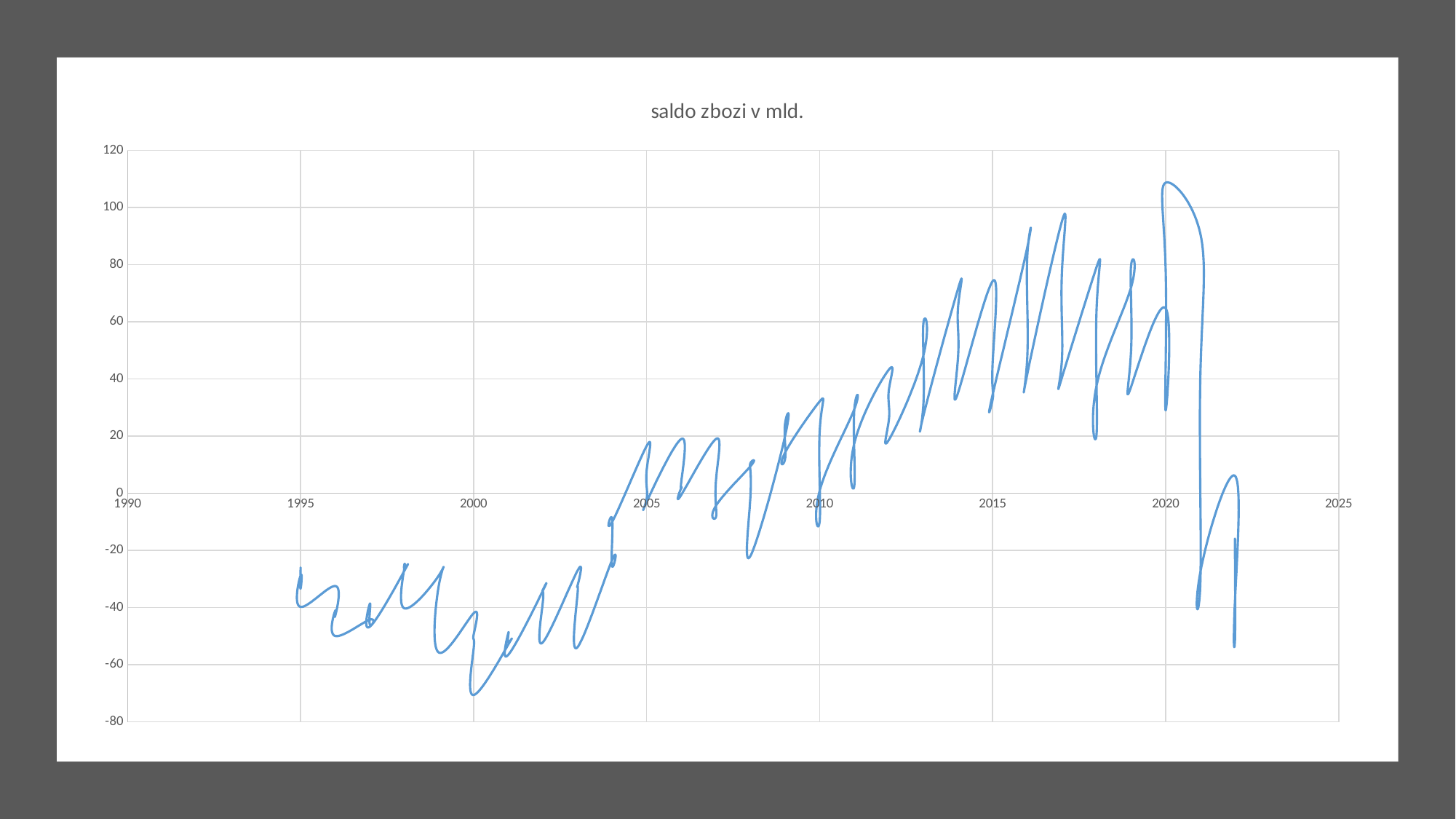

### Chart:

| Category | saldo zbozi v mld. |
|---|---|